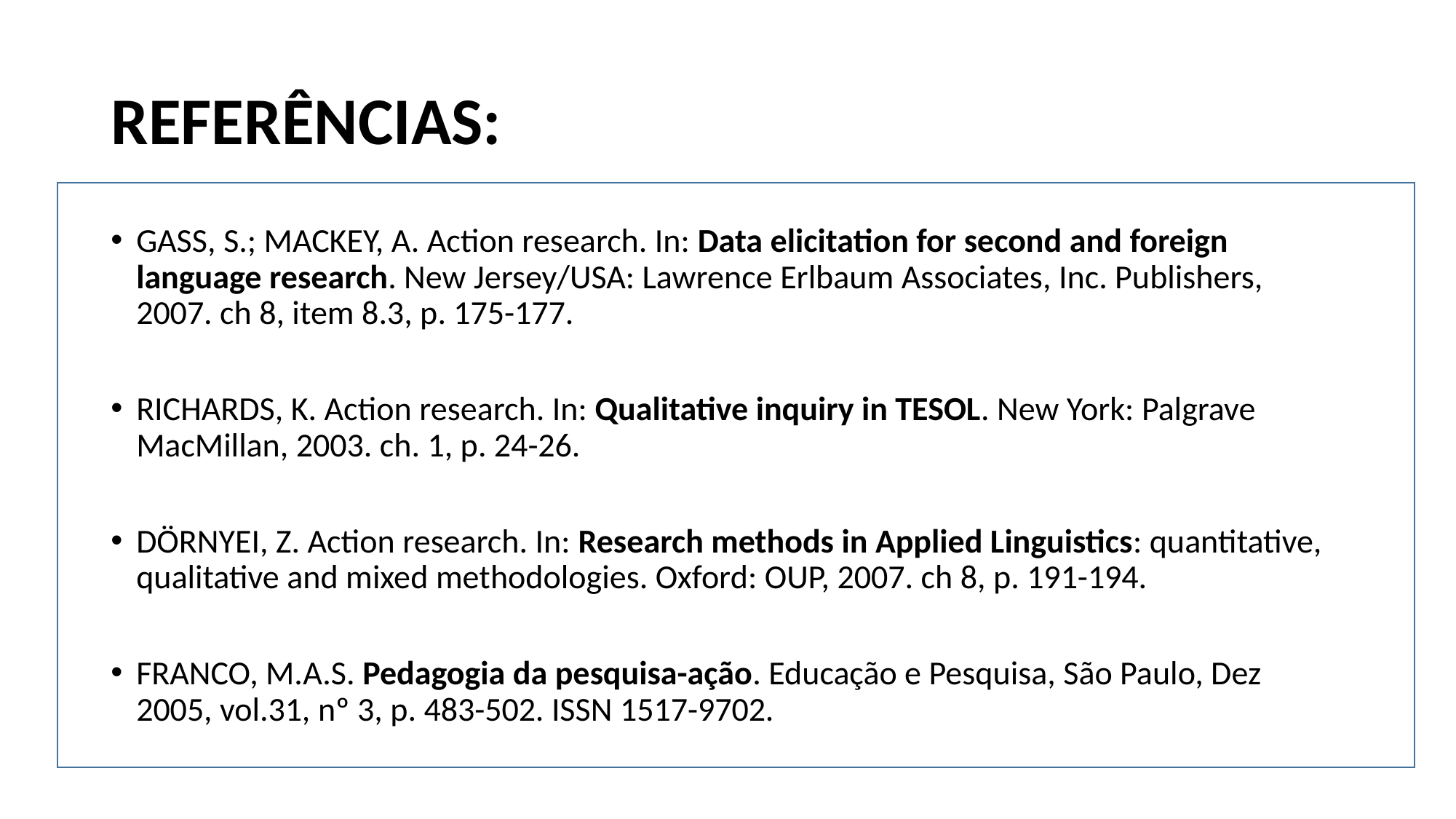

# REFERÊNCIAS:

GASS, S.; MACKEY, A. Action research. In: Data elicitation for second and foreign language research. New Jersey/USA: Lawrence Erlbaum Associates, Inc. Publishers, 2007. ch 8, item 8.3, p. 175-177.

RICHARDS, K. Action research. In: Qualitative inquiry in TESOL. New York: Palgrave MacMillan, 2003. ch. 1, p. 24-26.

DÖRNYEI, Z. Action research. In: Research methods in Applied Linguistics: quantitative, qualitative and mixed methodologies. Oxford: OUP, 2007. ch 8, p. 191-194.

FRANCO, M.A.S. Pedagogia da pesquisa-ação. Educação e Pesquisa, São Paulo, Dez 2005, vol.31, nº 3, p. 483-502. ISSN 1517-9702.